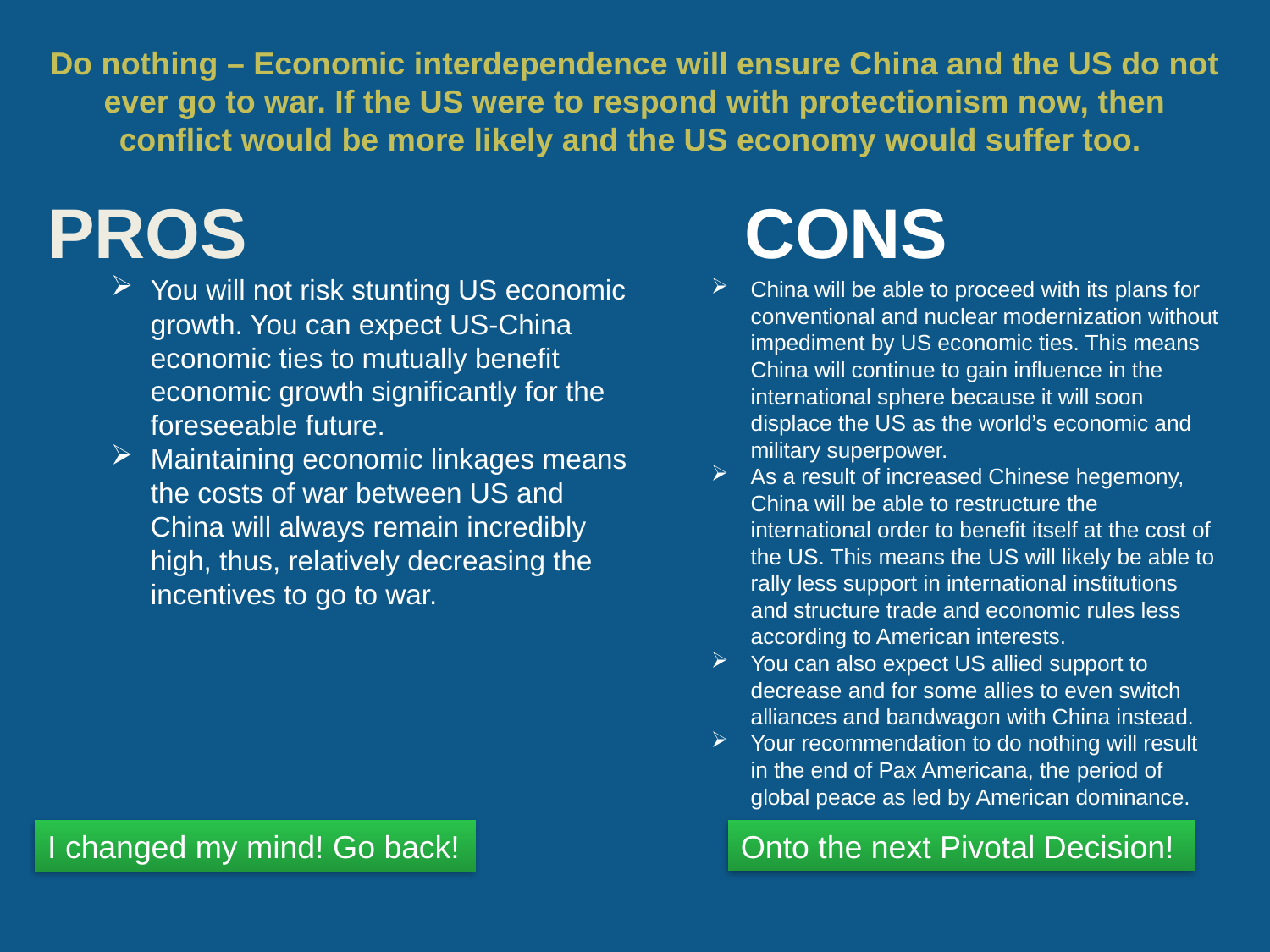

# Do nothing – Economic interdependence will ensure China and the US do not ever go to war. If the US were to respond with protectionism now, then conflict would be more likely and the US economy would suffer too.
You will not risk stunting US economic growth. You can expect US-China economic ties to mutually benefit economic growth significantly for the foreseeable future.
Maintaining economic linkages means the costs of war between US and China will always remain incredibly high, thus, relatively decreasing the incentives to go to war.
China will be able to proceed with its plans for conventional and nuclear modernization without impediment by US economic ties. This means China will continue to gain influence in the international sphere because it will soon displace the US as the world’s economic and military superpower.
As a result of increased Chinese hegemony, China will be able to restructure the international order to benefit itself at the cost of the US. This means the US will likely be able to rally less support in international institutions and structure trade and economic rules less according to American interests.
You can also expect US allied support to decrease and for some allies to even switch alliances and bandwagon with China instead.
Your recommendation to do nothing will result in the end of Pax Americana, the period of  global peace as led by American dominance.